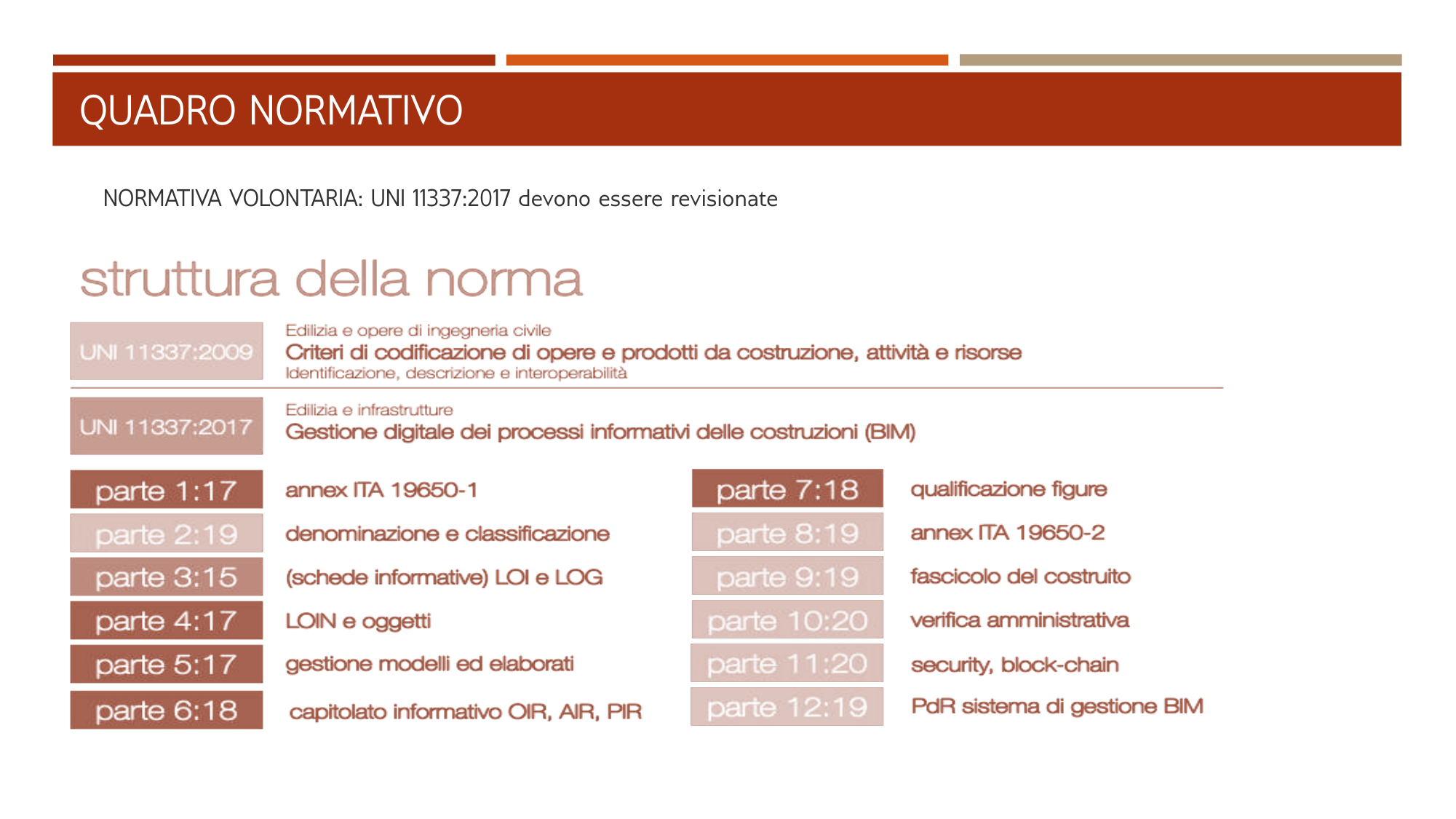

# Quadro normativo
NORMATIVA VOLONTARIA: UNI 11337:2017 devono essere revisionate